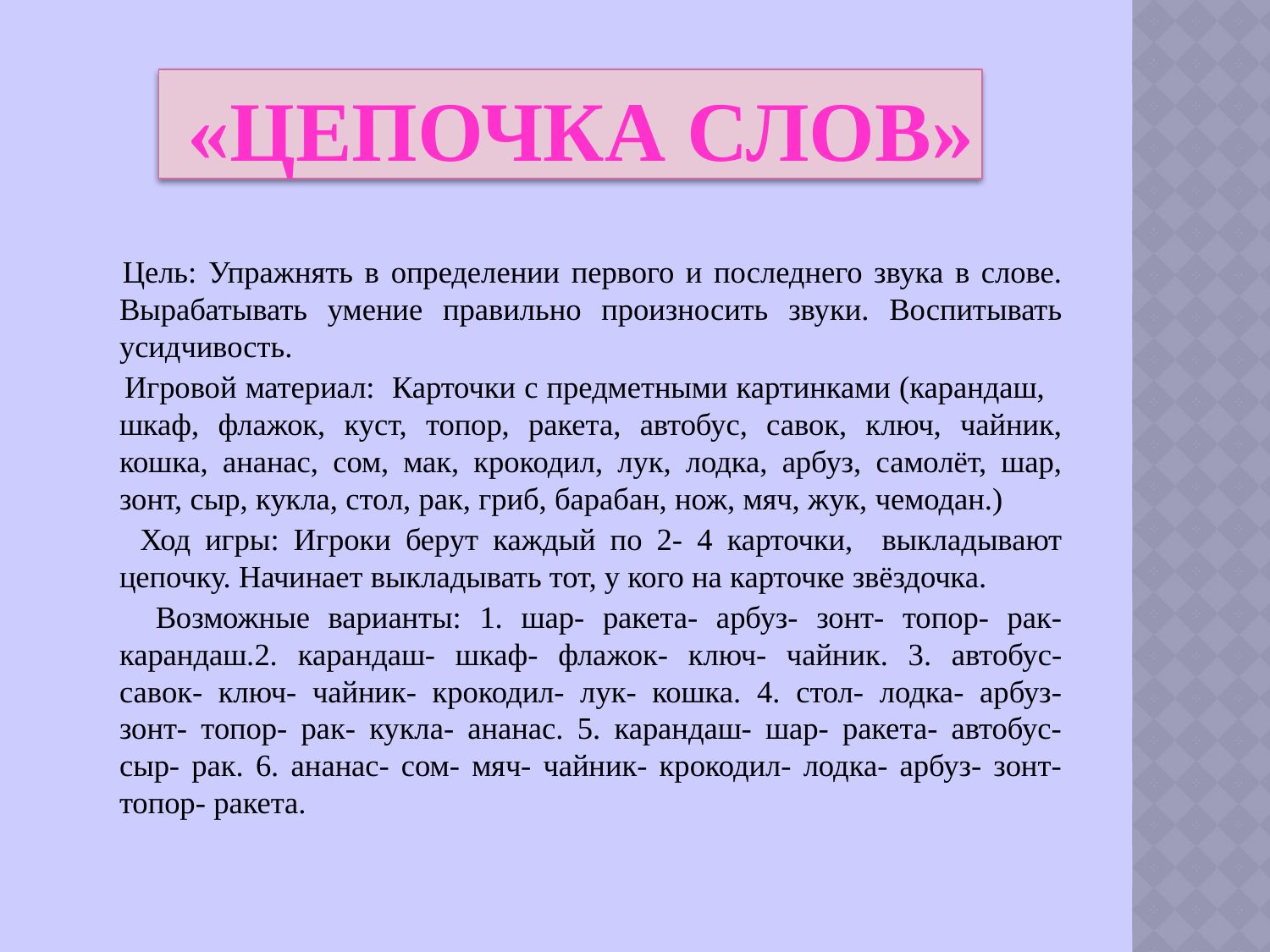

# «Цепочка слов»

    Цель: Упражнять в определении первого и последнего звука в слове. Вырабатывать умение правильно произносить звуки. Воспитывать усидчивость.
     Игровой материал:  Карточки с предметными картинками (карандаш,   шкаф, флажок, куст, топор, ракета, автобус, савок, ключ, чайник, кошка, ананас, сом, мак, крокодил, лук, лодка, арбуз, самолёт, шар, зонт, сыр, кукла, стол, рак, гриб, барабан, нож, мяч, жук, чемодан.)
    Ход игры: Игроки берут каждый по 2- 4 карточки,  выкладывают цепочку. Начинает выкладывать тот, у кого на карточке звёздочка.
    Возможные варианты: 1. шар- ракета- арбуз- зонт- топор- рак- карандаш.2. карандаш- шкаф- флажок- ключ- чайник. 3. автобус- савок- ключ- чайник- крокодил- лук- кошка. 4. стол- лодка- арбуз- зонт- топор- рак- кукла- ананас. 5. карандаш- шар- ракета- автобус- сыр- рак. 6. ананас- сом- мяч- чайник- крокодил- лодка- арбуз- зонт- топор- ракета.